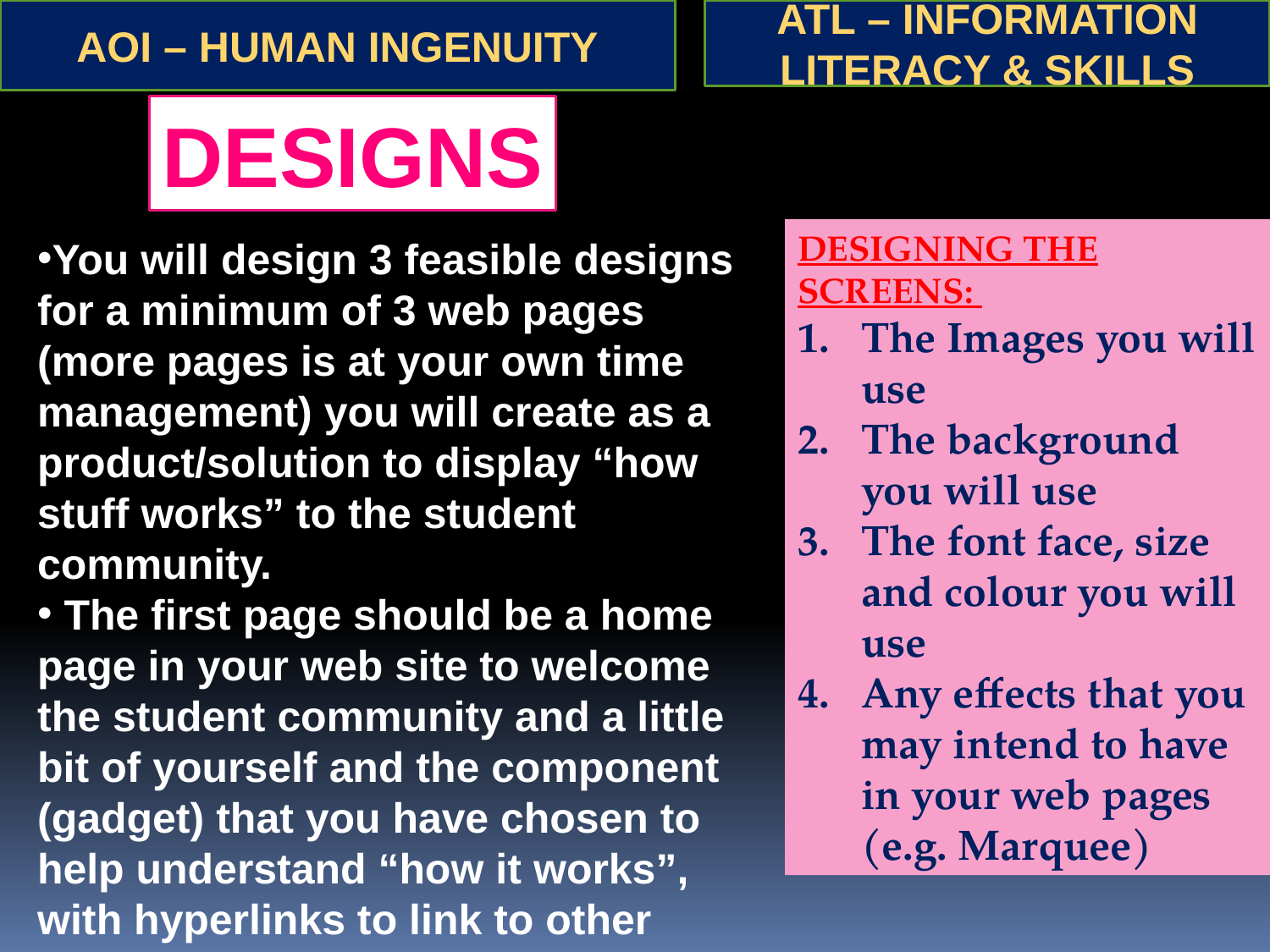

AOI – HUMAN INGENUITY
ATL – INFORMATION LITERACY & SKILLS
DESIGNS
DESIGNING THE SCREENS:
The Images you will use
The background you will use
The font face, size and colour you will use
Any effects that you may intend to have in your web pages (e.g. Marquee)
You will design 3 feasible designs for a minimum of 3 web pages (more pages is at your own time management) you will create as a product/solution to display “how stuff works” to the student community.
 The first page should be a home page in your web site to welcome the student community and a little bit of yourself and the component (gadget) that you have chosen to help understand “how it works”, with hyperlinks to link to other pages in the web site.